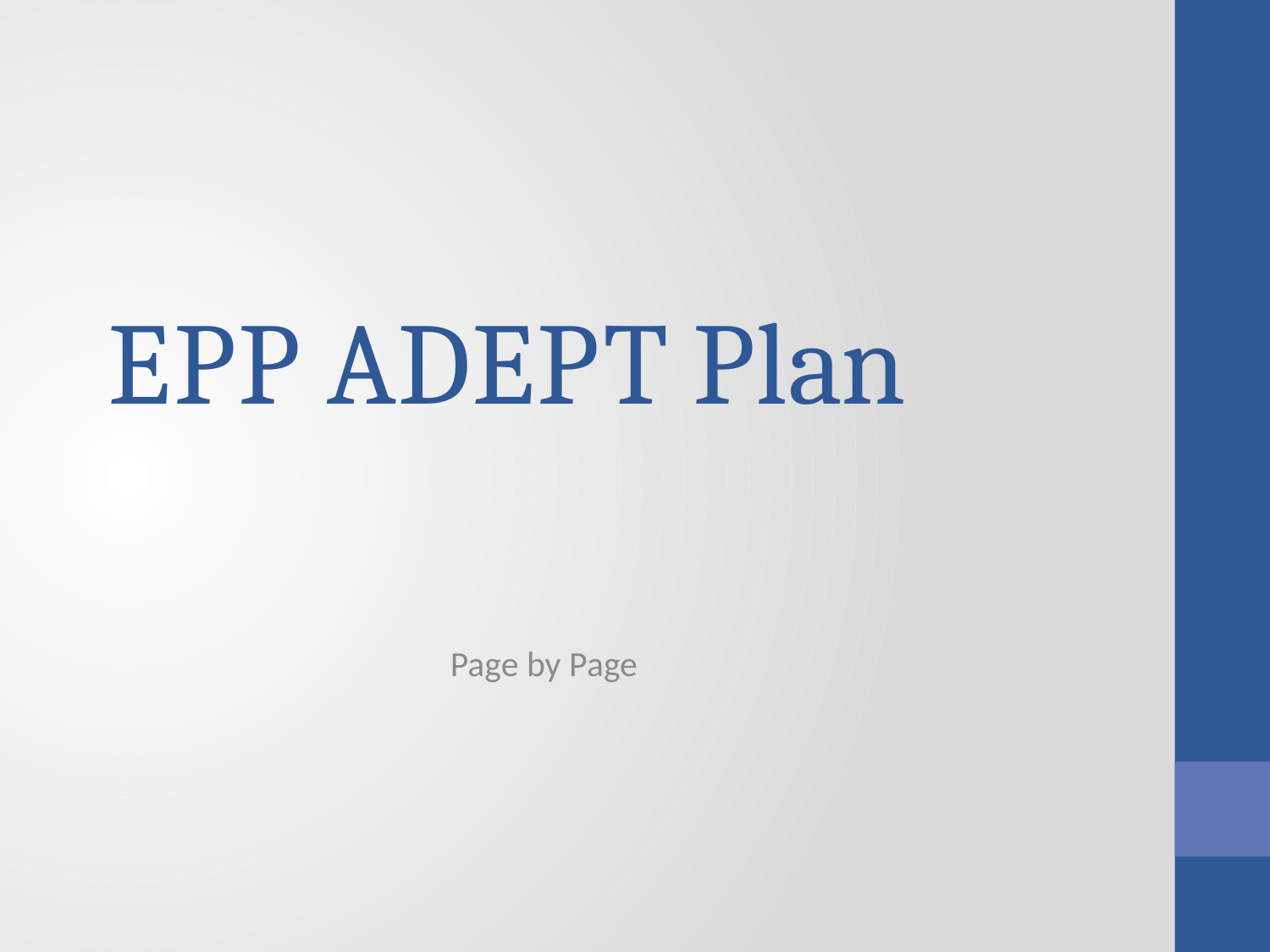

# EPP ADEPT Plan
Page by Page